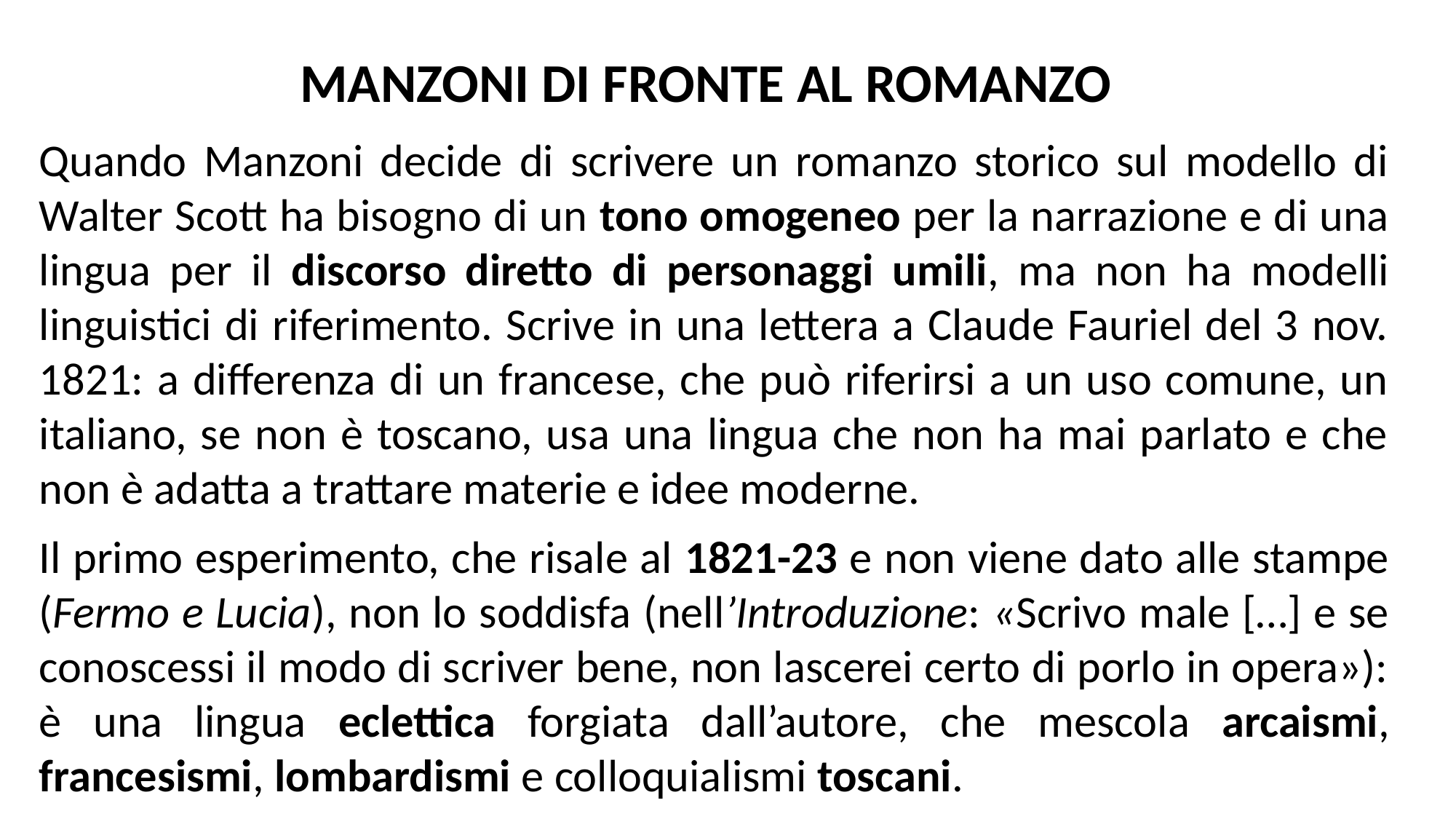

MANZONI DI FRONTE AL ROMANZO
Quando Manzoni decide di scrivere un romanzo storico sul modello di Walter Scott ha bisogno di un tono omogeneo per la narrazione e di una lingua per il discorso diretto di personaggi umili, ma non ha modelli linguistici di riferimento. Scrive in una lettera a Claude Fauriel del 3 nov. 1821: a differenza di un francese, che può riferirsi a un uso comune, un italiano, se non è toscano, usa una lingua che non ha mai parlato e che non è adatta a trattare materie e idee moderne.
Il primo esperimento, che risale al 1821-23 e non viene dato alle stampe (Fermo e Lucia), non lo soddisfa (nell’Introduzione: «Scrivo male […] e se conoscessi il modo di scriver bene, non lascerei certo di porlo in opera»): è una lingua eclettica forgiata dall’autore, che mescola arcaismi, francesismi, lombardismi e colloquialismi toscani.